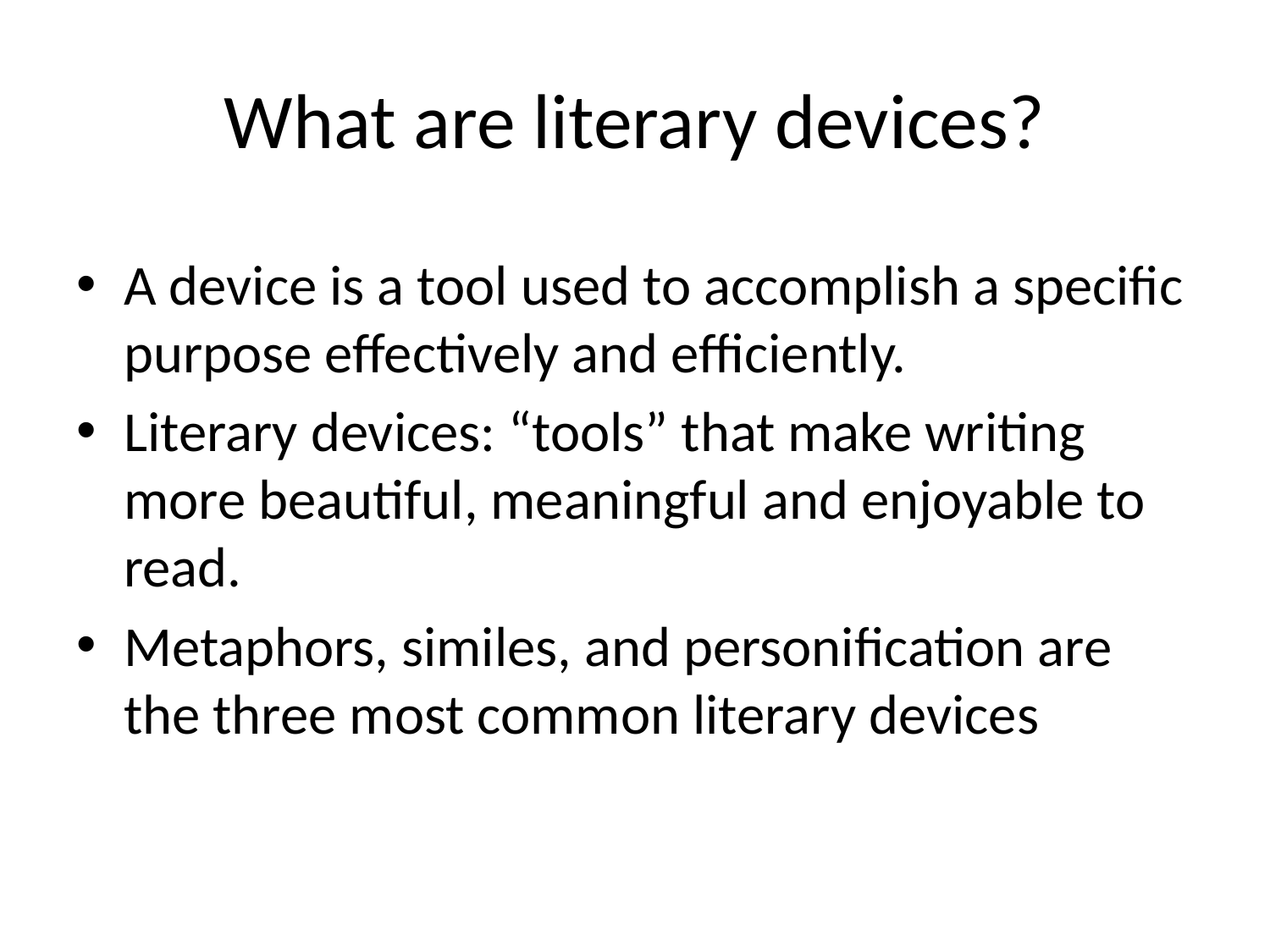

# What are literary devices?
A device is a tool used to accomplish a specific purpose effectively and efficiently.
Literary devices: “tools” that make writing more beautiful, meaningful and enjoyable to read.
Metaphors, similes, and personification are the three most common literary devices